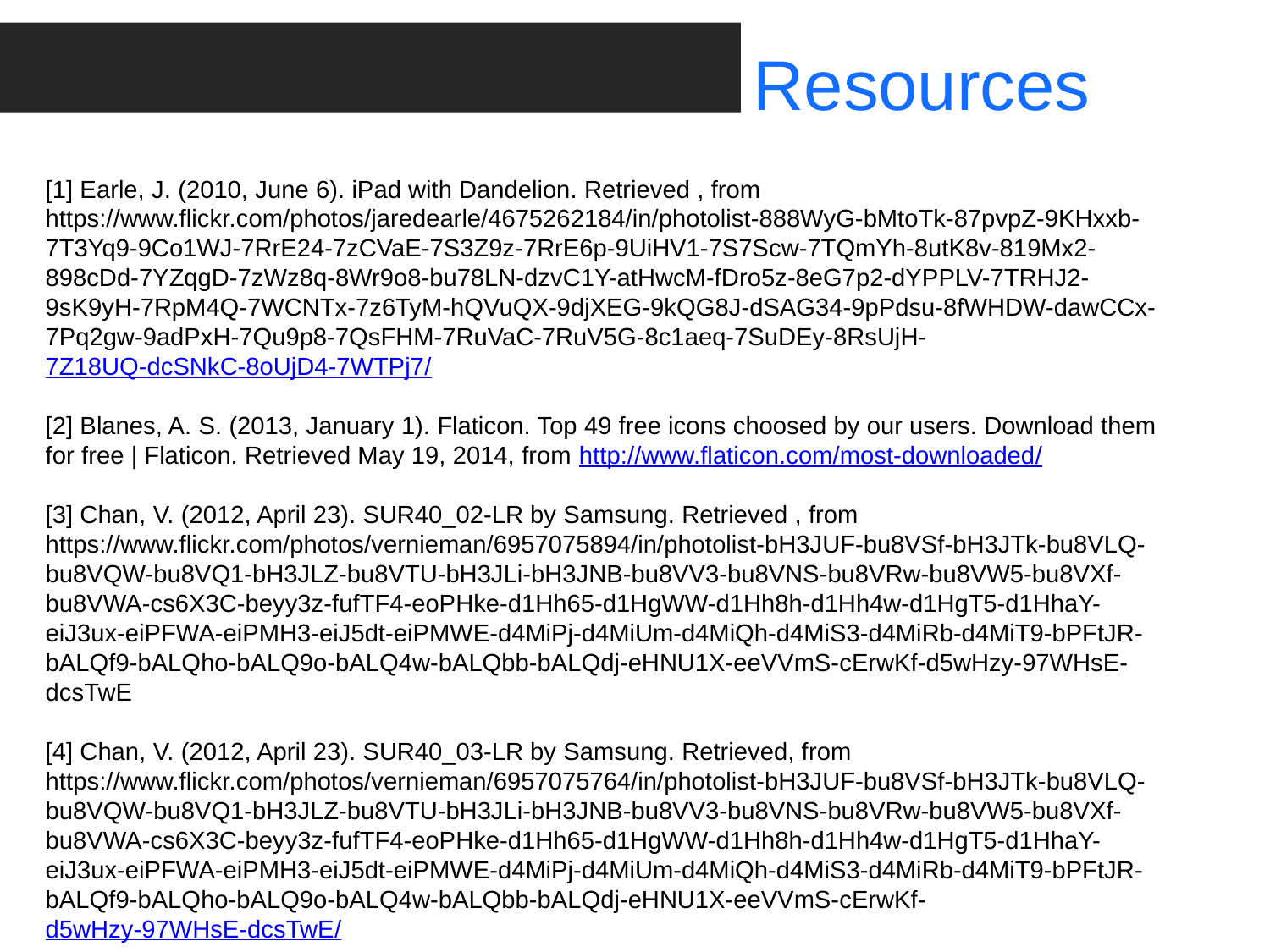

Resources

[1] Earle, J. (2010, June 6). iPad with Dandelion. Retrieved , from https://www.flickr.com/photos/jaredearle/4675262184/in/photolist-888WyG-bMtoTk-87pvpZ-9KHxxb-7T3Yq9-9Co1WJ-7RrE24-7zCVaE-7S3Z9z-7RrE6p-9UiHV1-7S7Scw-7TQmYh-8utK8v-819Mx2-898cDd-7YZqgD-7zWz8q-8Wr9o8-bu78LN-dzvC1Y-atHwcM-fDro5z-8eG7p2-dYPPLV-7TRHJ2-9sK9yH-7RpM4Q-7WCNTx-7z6TyM-hQVuQX-9djXEG-9kQG8J-dSAG34-9pPdsu-8fWHDW-dawCCx-7Pq2gw-9adPxH-7Qu9p8-7QsFHM-7RuVaC-7RuV5G-8c1aeq-7SuDEy-8RsUjH-7Z18UQ-dcSNkC-8oUjD4-7WTPj7/

[2] Blanes, A. S. (2013, January 1). Flaticon. Top 49 free icons choosed by our users. Download them for free | Flaticon. Retrieved May 19, 2014, from http://www.flaticon.com/most-downloaded/

[3] Chan, V. (2012, April 23). SUR40_02-LR by Samsung. Retrieved , from https://www.flickr.com/photos/vernieman/6957075894/in/photolist-bH3JUF-bu8VSf-bH3JTk-bu8VLQ-bu8VQW-bu8VQ1-bH3JLZ-bu8VTU-bH3JLi-bH3JNB-bu8VV3-bu8VNS-bu8VRw-bu8VW5-bu8VXf-bu8VWA-cs6X3C-beyy3z-fufTF4-eoPHke-d1Hh65-d1HgWW-d1Hh8h-d1Hh4w-d1HgT5-d1HhaY-eiJ3ux-eiPFWA-eiPMH3-eiJ5dt-eiPMWE-d4MiPj-d4MiUm-d4MiQh-d4MiS3-d4MiRb-d4MiT9-bPFtJR-bALQf9-bALQho-bALQ9o-bALQ4w-bALQbb-bALQdj-eHNU1X-eeVVmS-cErwKf-d5wHzy-97WHsE-dcsTwE

[4] Chan, V. (2012, April 23). SUR40_03-LR by Samsung. Retrieved, from https://www.flickr.com/photos/vernieman/6957075764/in/photolist-bH3JUF-bu8VSf-bH3JTk-bu8VLQ-bu8VQW-bu8VQ1-bH3JLZ-bu8VTU-bH3JLi-bH3JNB-bu8VV3-bu8VNS-bu8VRw-bu8VW5-bu8VXf-bu8VWA-cs6X3C-beyy3z-fufTF4-eoPHke-d1Hh65-d1HgWW-d1Hh8h-d1Hh4w-d1HgT5-d1HhaY-eiJ3ux-eiPFWA-eiPMH3-eiJ5dt-eiPMWE-d4MiPj-d4MiUm-d4MiQh-d4MiS3-d4MiRb-d4MiT9-bPFtJR-bALQf9-bALQho-bALQ9o-bALQ4w-bALQbb-bALQdj-eHNU1X-eeVVmS-cErwKf-d5wHzy-97WHsE-dcsTwE/